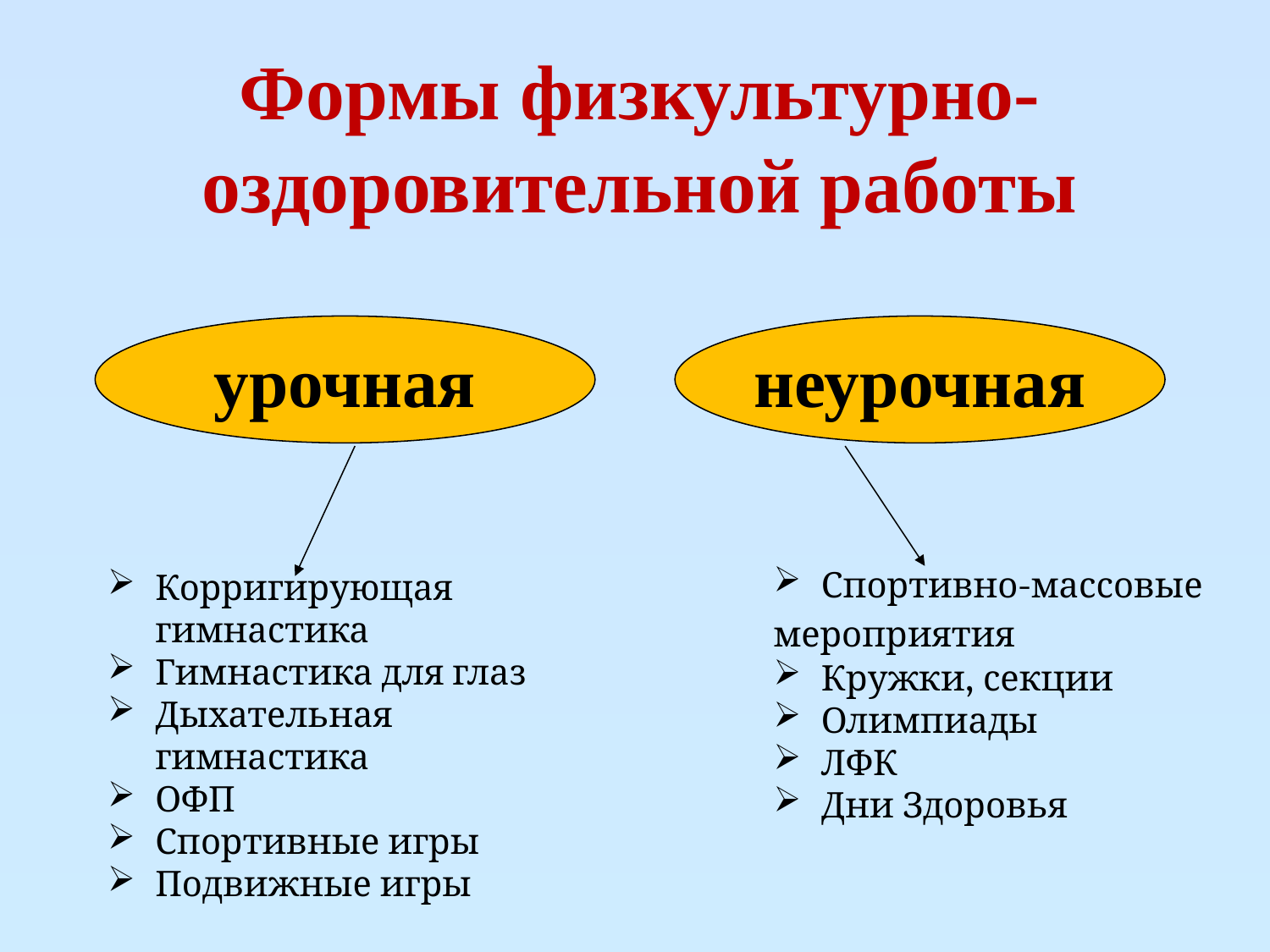

Формы физкультурно-оздоровительной работы
урочная
неурочная

Спортивно-массовые
мероприятия
Кружки, секции
Олимпиады
ЛФК
Дни Здоровья
Корригирующая гимнастика
Гимнастика для глаз
Дыхательная гимнастика
ОФП
Спортивные игры
Подвижные игры